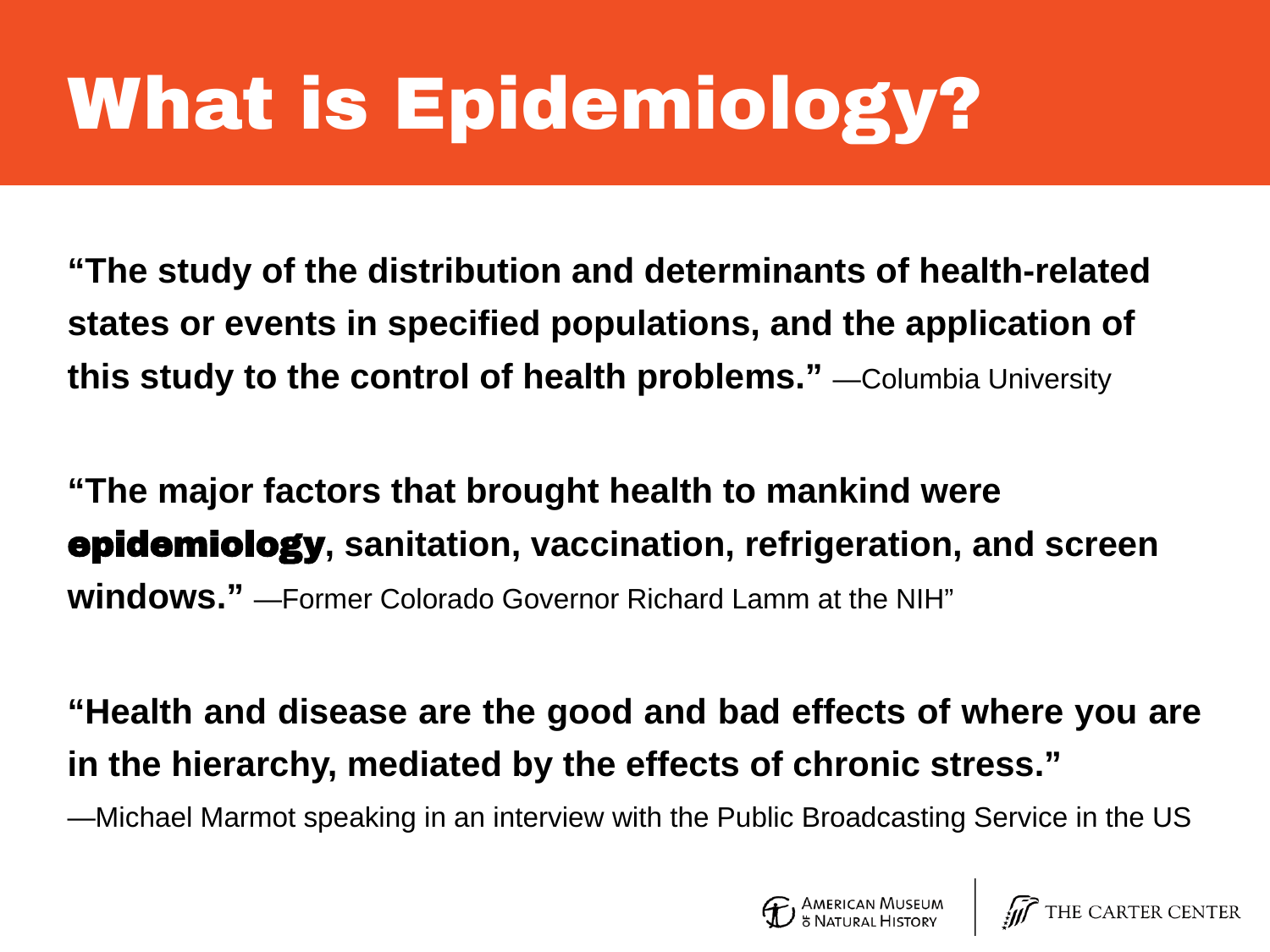

# What is Epidemiology?
“The study of the distribution and determinants of health-related states or events in specified populations, and the application of this study to the control of health problems.” —Columbia University

“The major factors that brought health to mankind were epidemiology, sanitation, vaccination, refrigeration, and screen windows.” —Former Colorado Governor Richard Lamm at the NIH”

“Health and disease are the good and bad effects of where you are in the hierarchy, mediated by the effects of chronic stress.”
—Michael Marmot speaking in an interview with the Public Broadcasting Service in the US